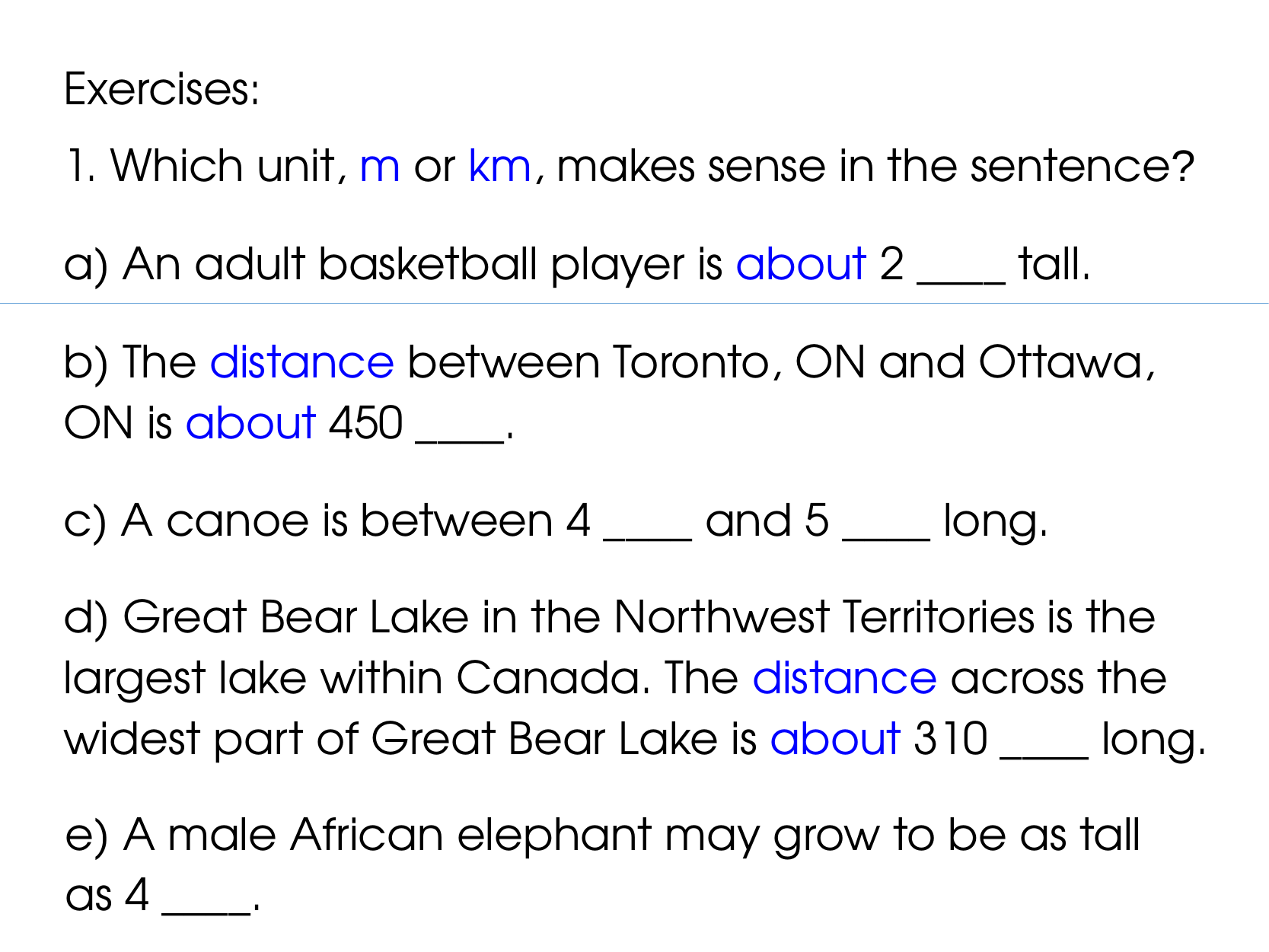

Exercises:
1. Which unit, m or km, makes sense in the sentence?
a) An adult basketball player is about 2 ____ tall.
b) The distance between Toronto, ON and Ottawa, ON is about 450 ____.
c) A canoe is between 4 ____ and 5 ____ long.
d) Great Bear Lake in the Northwest Territories is the largest lake within Canada. The distance across the widest part of Great Bear Lake is about 310 ____ long.
e) A male African elephant may grow to be as tall
as 4 ____.